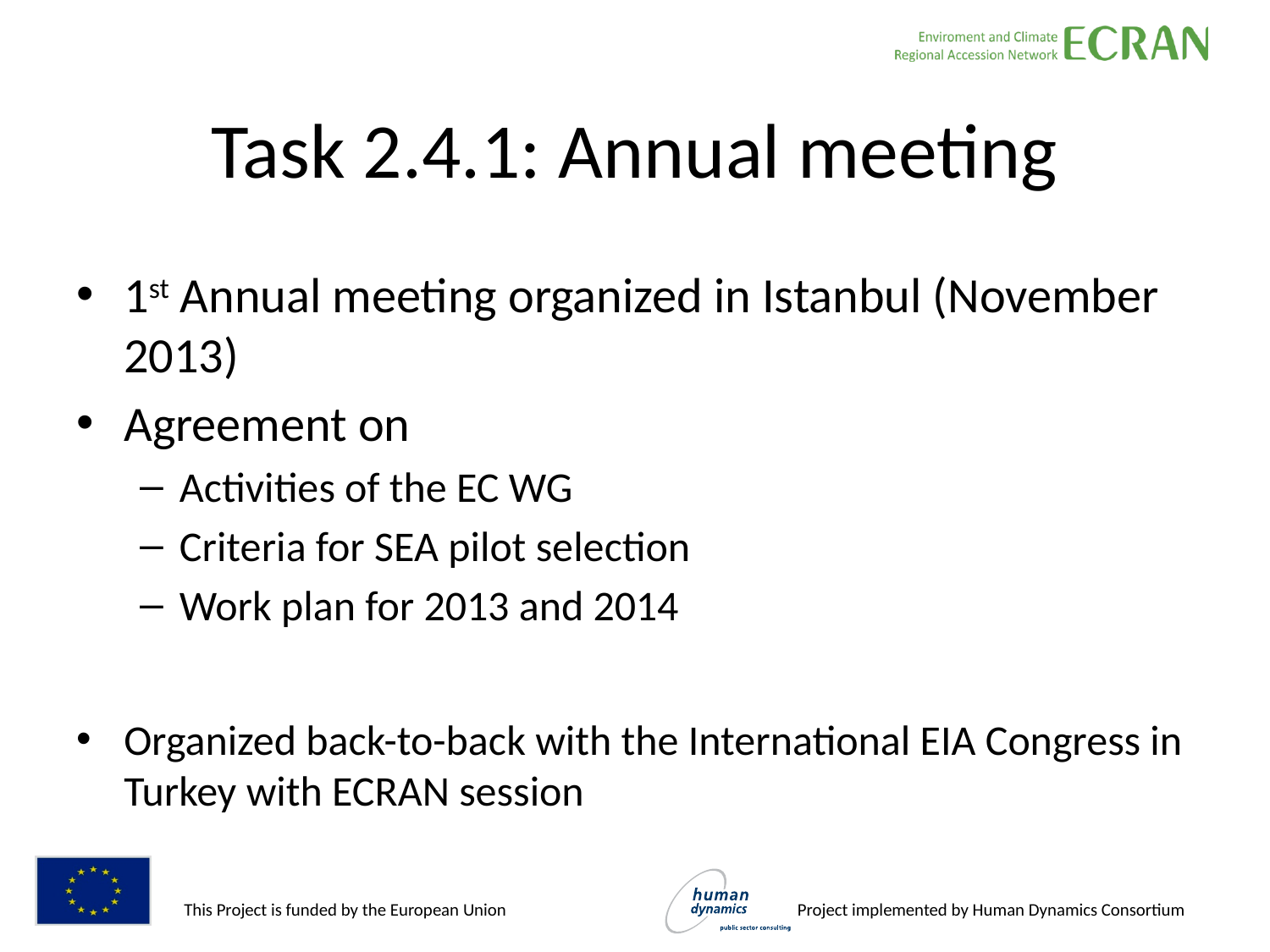

# Task 2.4.1: Annual meeting
1st Annual meeting organized in Istanbul (November 2013)
Agreement on
Activities of the EC WG
Criteria for SEA pilot selection
Work plan for 2013 and 2014

Organized back-to-back with the International EIA Congress in Turkey with ECRAN session